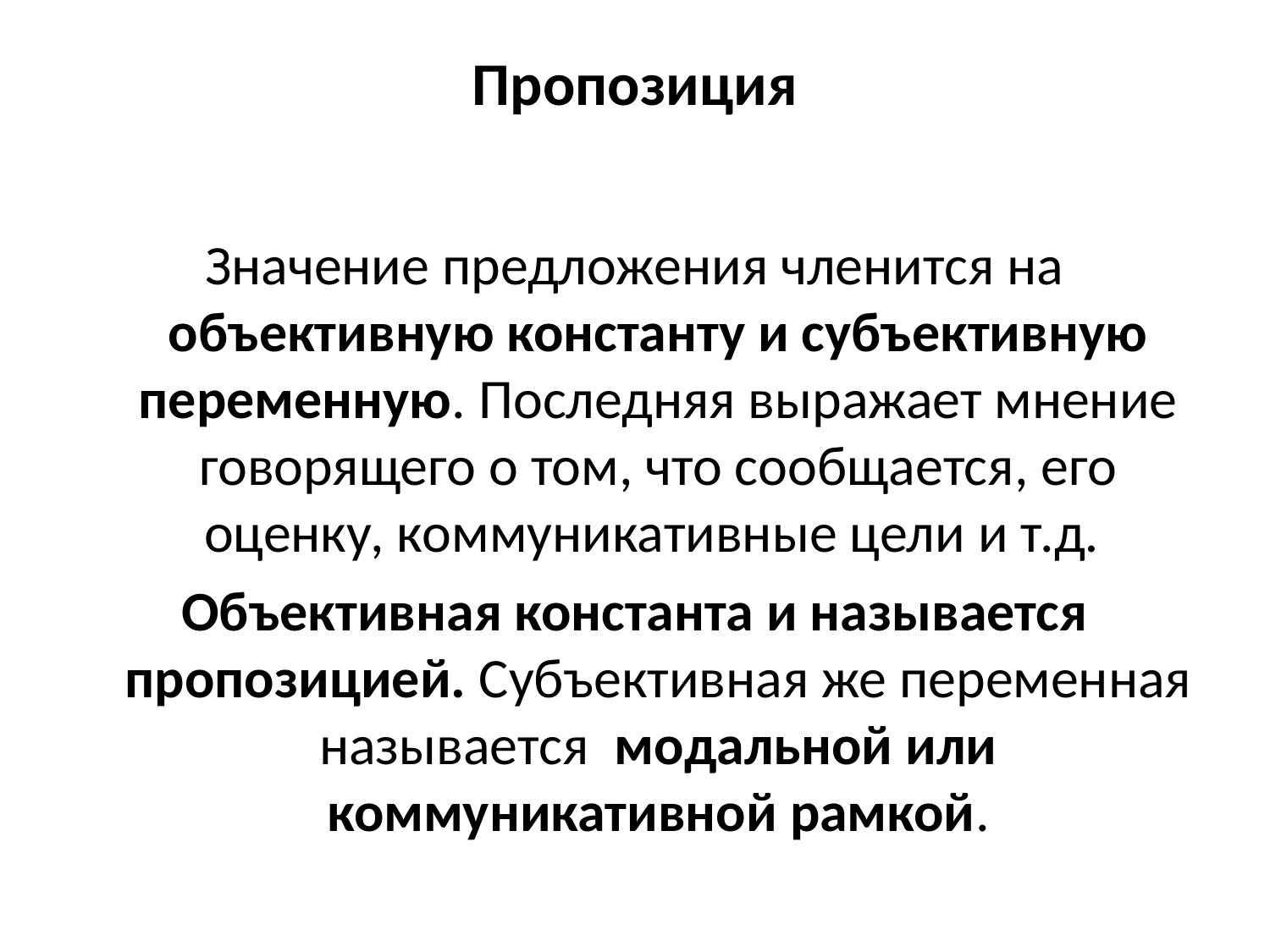

# Пропозиция
Значение предложения членится на объективную константу и субъективную переменную. Последняя выражает мнение говорящего о том, что сообщается, его оценку, коммуникативные цели и т.д.
Объективная константа и называется пропозицией. Субъективная же переменная называется  модальной или коммуникативной рамкой.